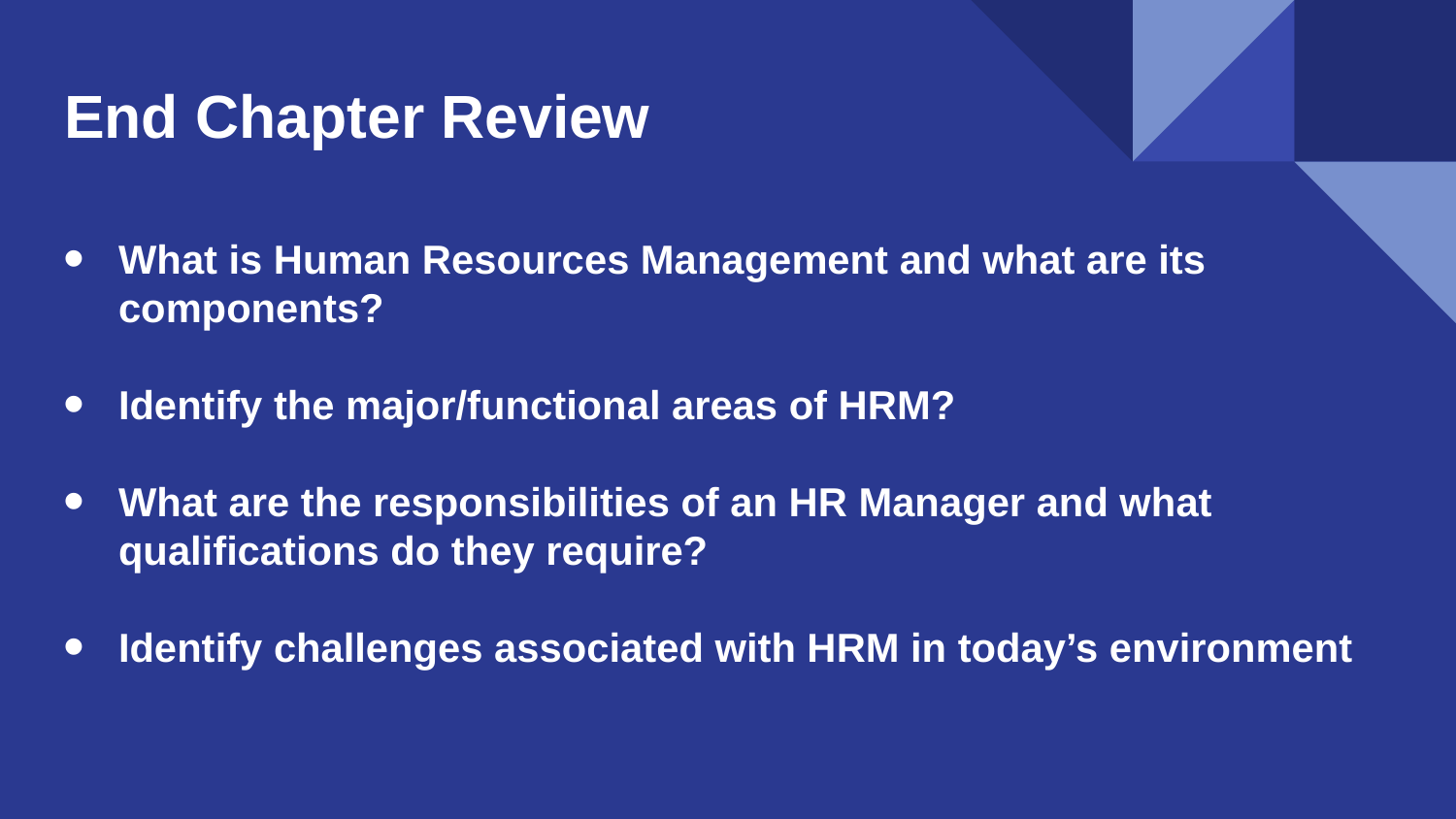

# End Chapter Review
What is Human Resources Management and what are its components?

Identify the major/functional areas of HRM?

What are the responsibilities of an HR Manager and what qualifications do they require?

Identify challenges associated with HRM in today’s environment